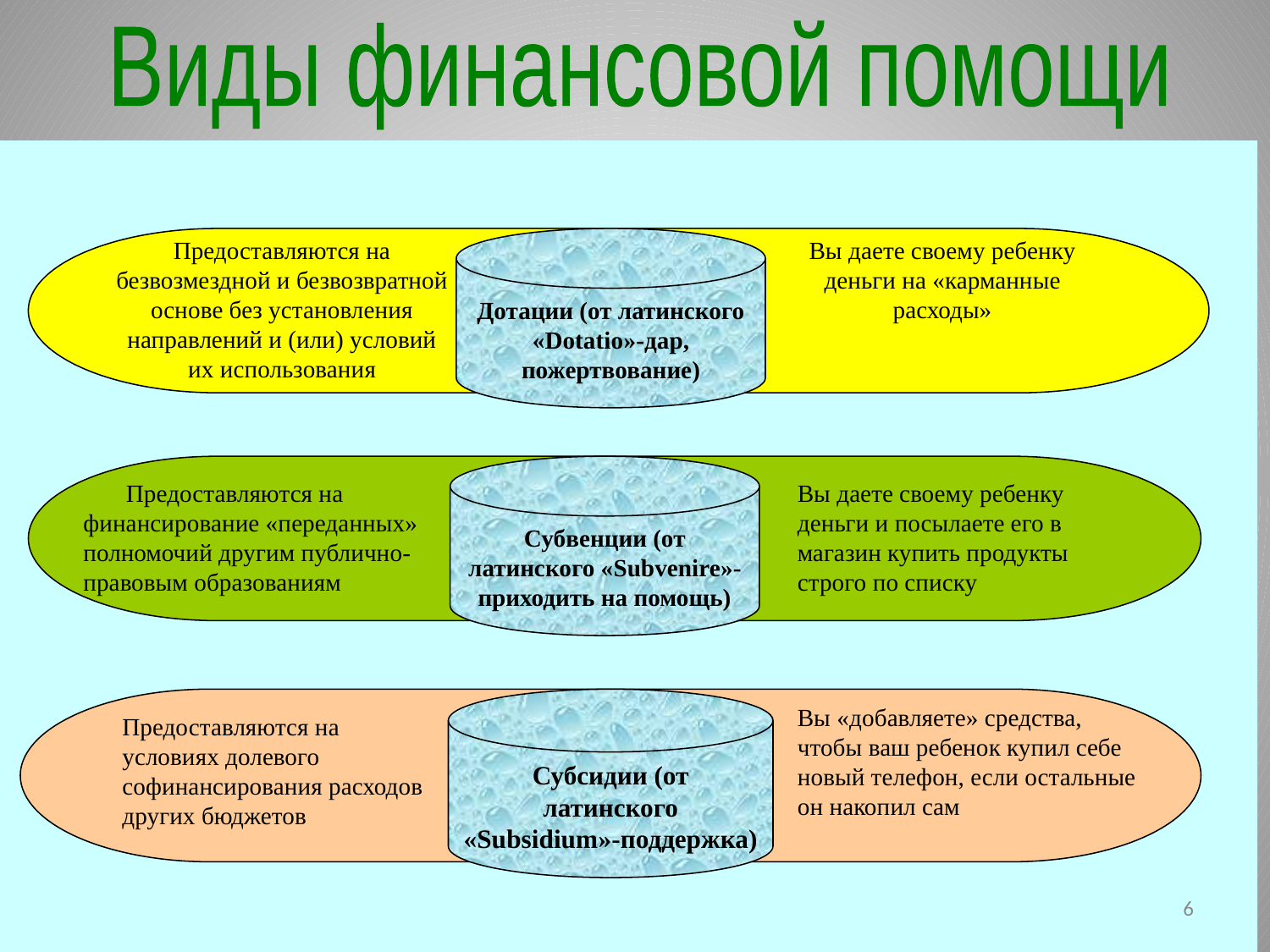

Виды финансовой помощи

Предоставляются на безвозмездной и безвозвратной основе без установления направлений и (или) условий их использования
Дотации (от латинского «Dotatio»-дар, пожертвование)

Вы даете своему ребенку деньги на «карманные расходы»

Субвенции (от латинского «Subvenire»-приходить на помощь)
       Предоставляются на финансирование «переданных» полномочий другим публично-правовым образованиям
Вы даете своему ребенку деньги и посылаете его в магазин купить продукты строго по списку

Субсидии (от латинского «Subsidium»-поддержка)

Предоставляются на условиях долевого софинансирования расходов других бюджетов
Вы «добавляете» средства, чтобы ваш ребенок купил себе новый телефон, если остальные он накопил сам
6